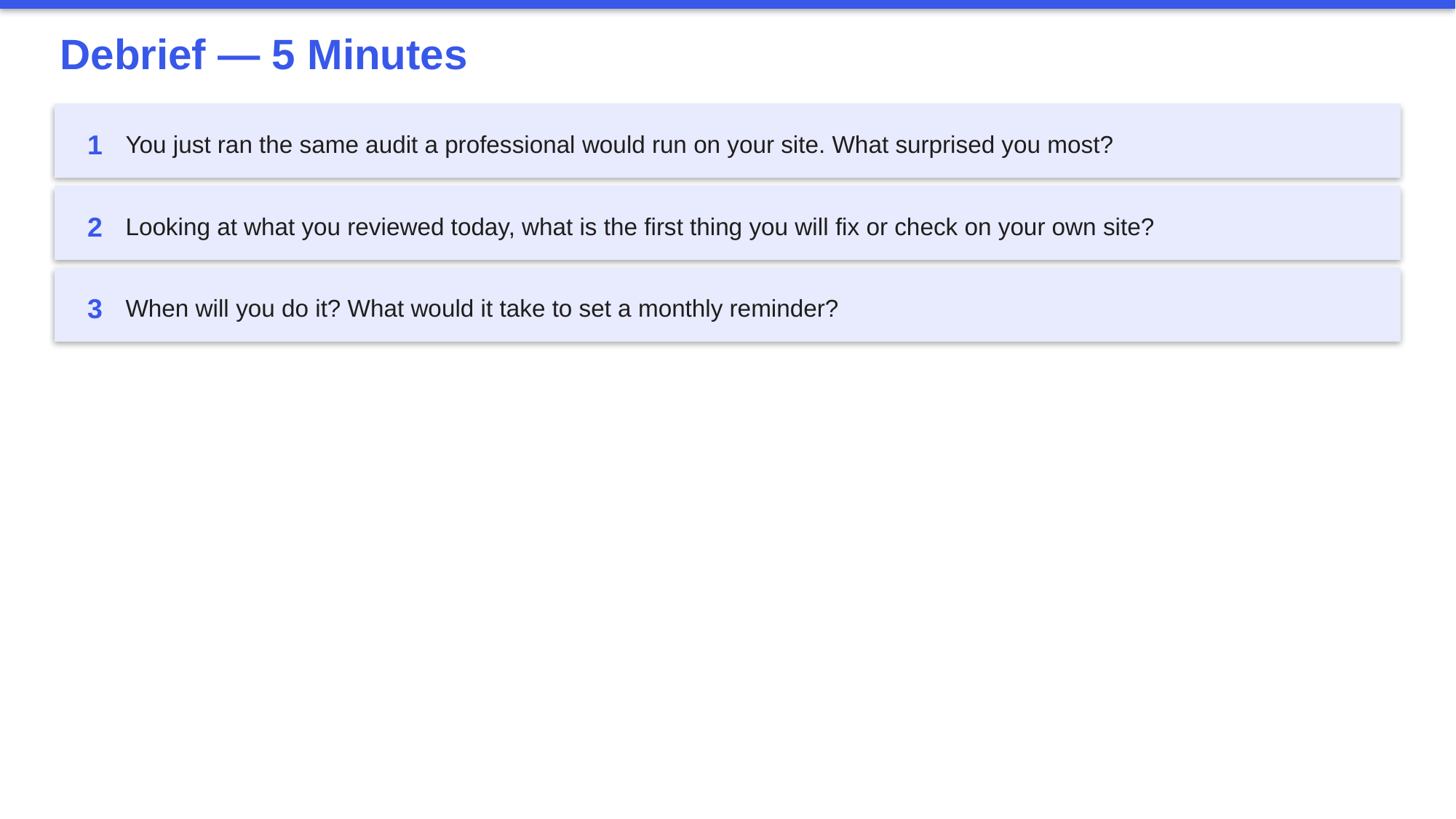

Debrief — 5 Minutes

1
You just ran the same audit a professional would run on your site. What surprised you most?

2
Looking at what you reviewed today, what is the first thing you will fix or check on your own site?

3
When will you do it? What would it take to set a monthly reminder?